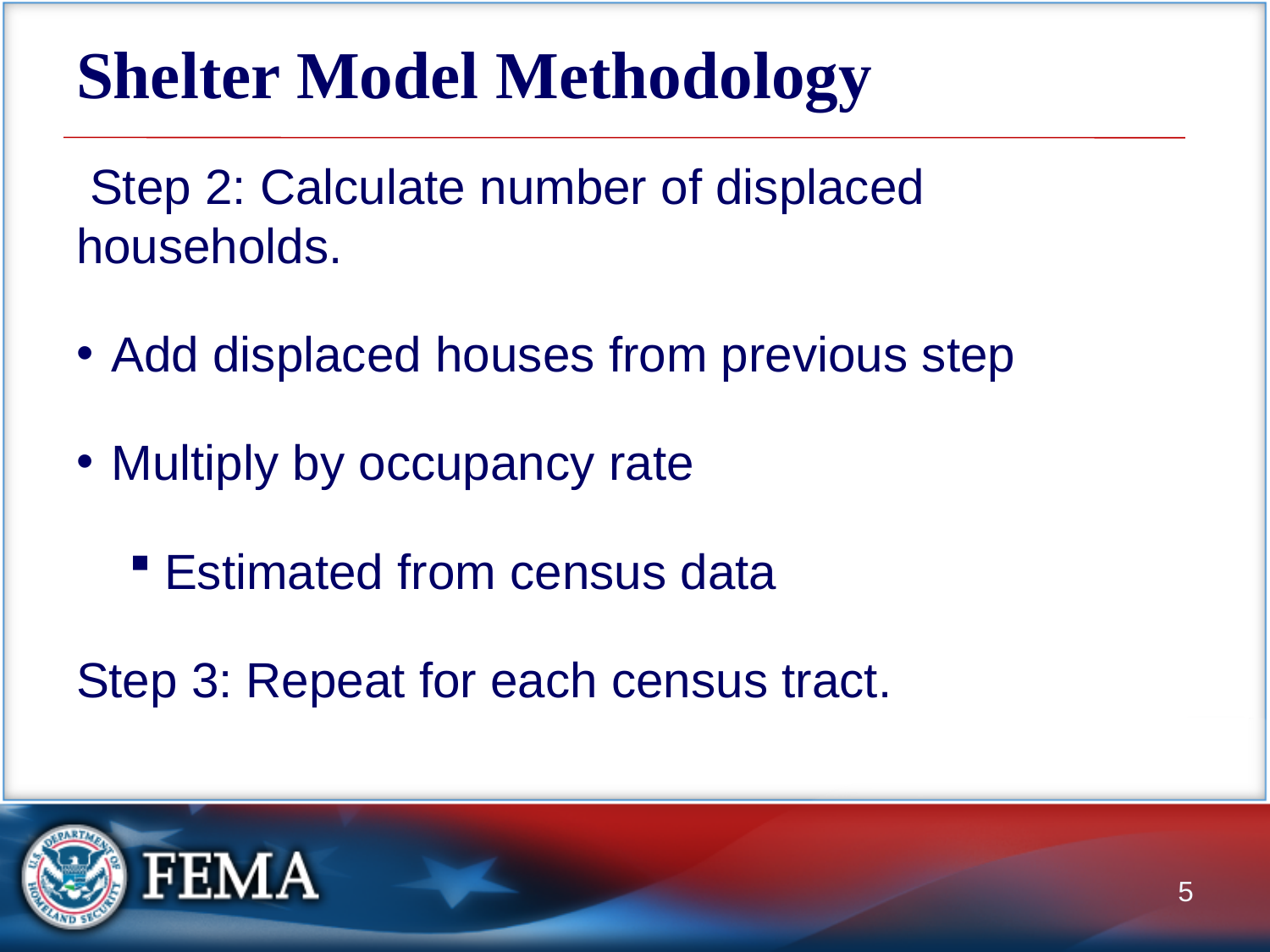

# Shelter Model Methodology
 Step 2: Calculate number of displaced households.
Add displaced houses from previous step
Multiply by occupancy rate
Estimated from census data
Step 3: Repeat for each census tract.
5